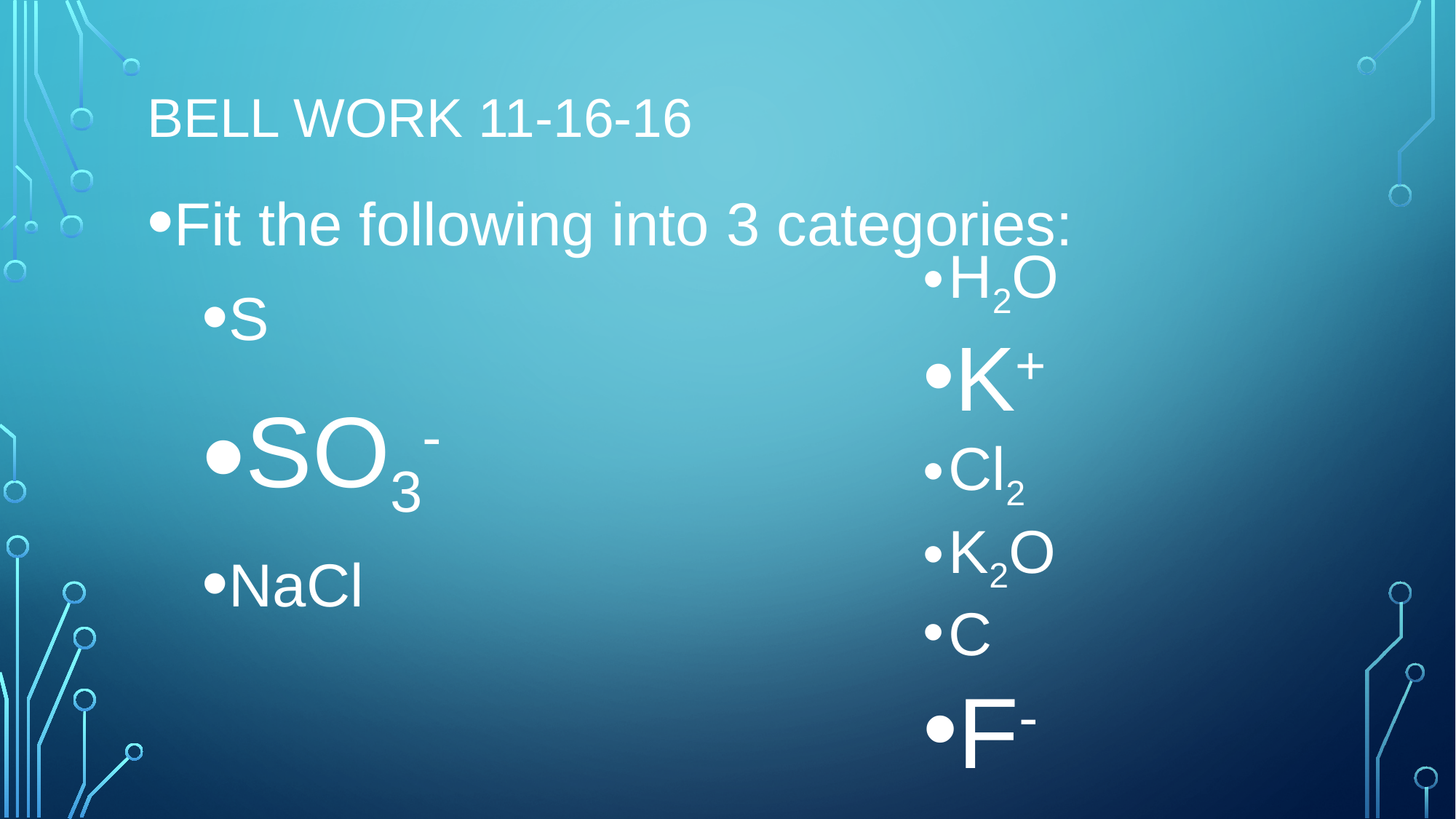

# BELL work 11-16-16
Fit the following into 3 categories:
S
SO3-
NaCl

H2O
K+
Cl2
K2O
C
F-